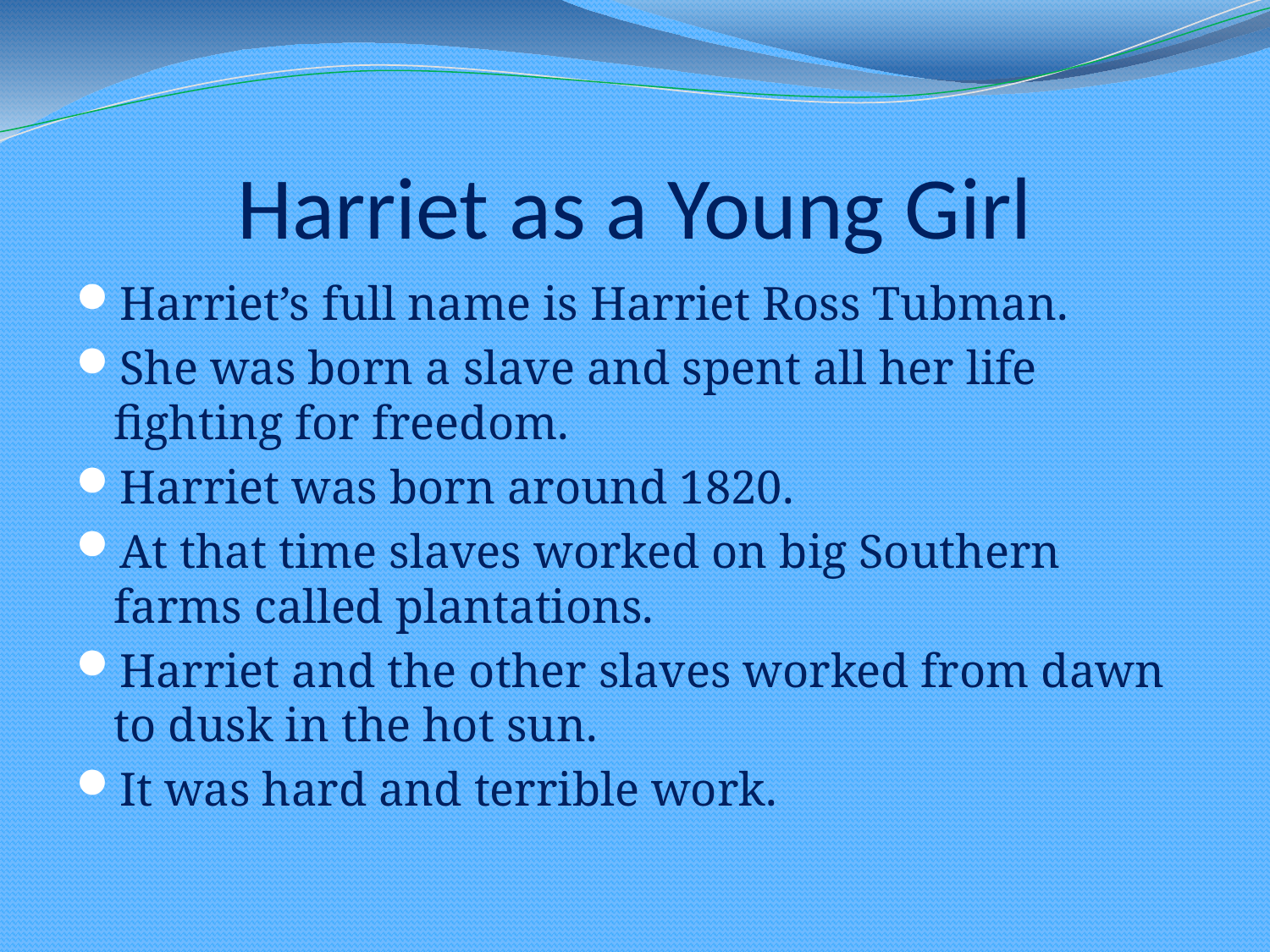

# Harriet as a Young Girl
Harriet’s full name is Harriet Ross Tubman.
She was born a slave and spent all her life fighting for freedom.
Harriet was born around 1820.
At that time slaves worked on big Southern farms called plantations.
Harriet and the other slaves worked from dawn to dusk in the hot sun.
It was hard and terrible work.